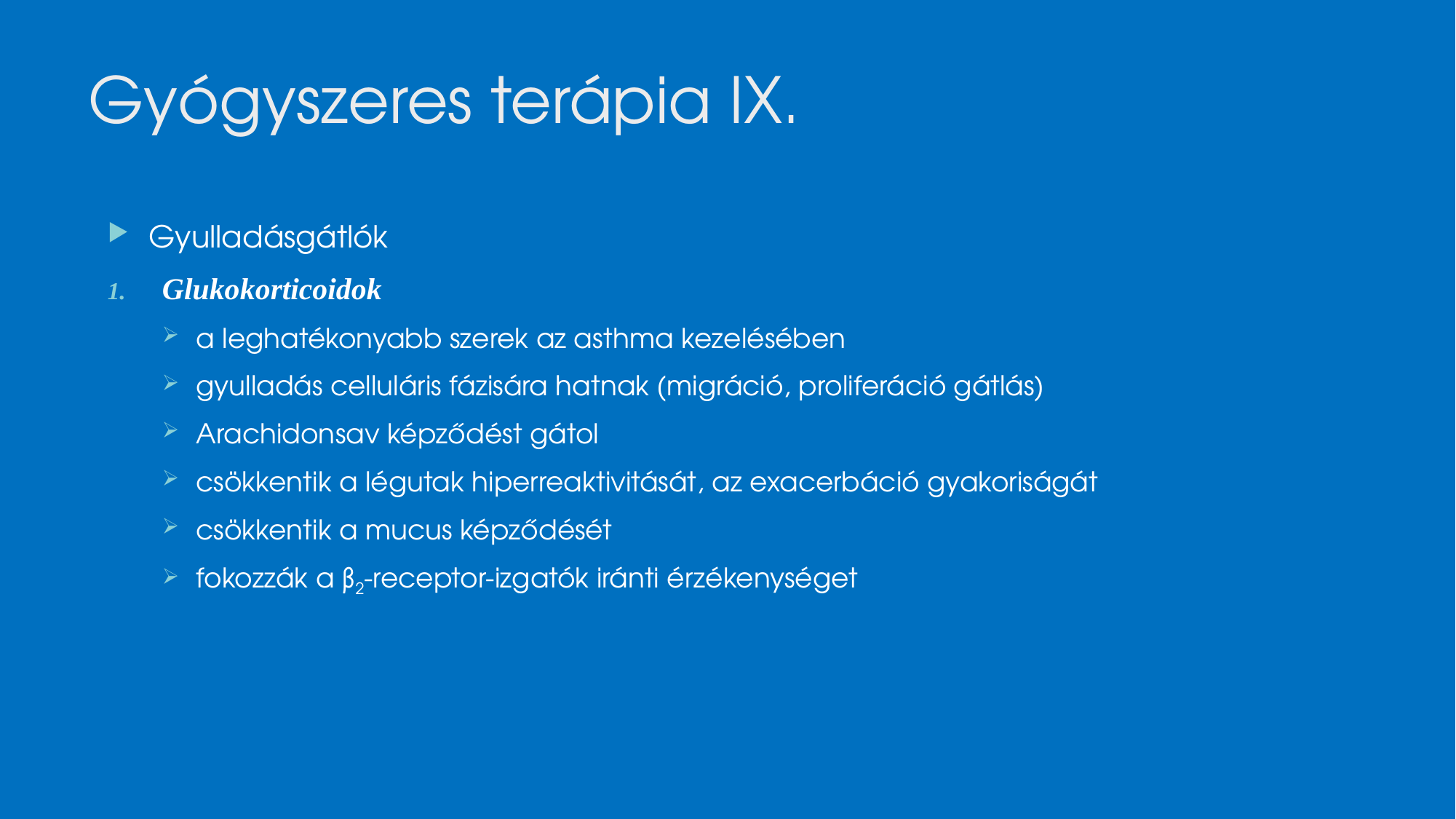

# Gyógyszeres terápia IX.
Gyulladásgátlók
Glukokorticoidok
a leghatékonyabb szerek az asthma kezelésében
gyulladás celluláris fázisára hatnak (migráció, proliferáció gátlás)
Arachidonsav képződést gátol
csökkentik a légutak hiperreaktivitását, az exacerbáció gyakoriságát
csökkentik a mucus képződését
fokozzák a β2-receptor-izgatók iránti érzékenységet